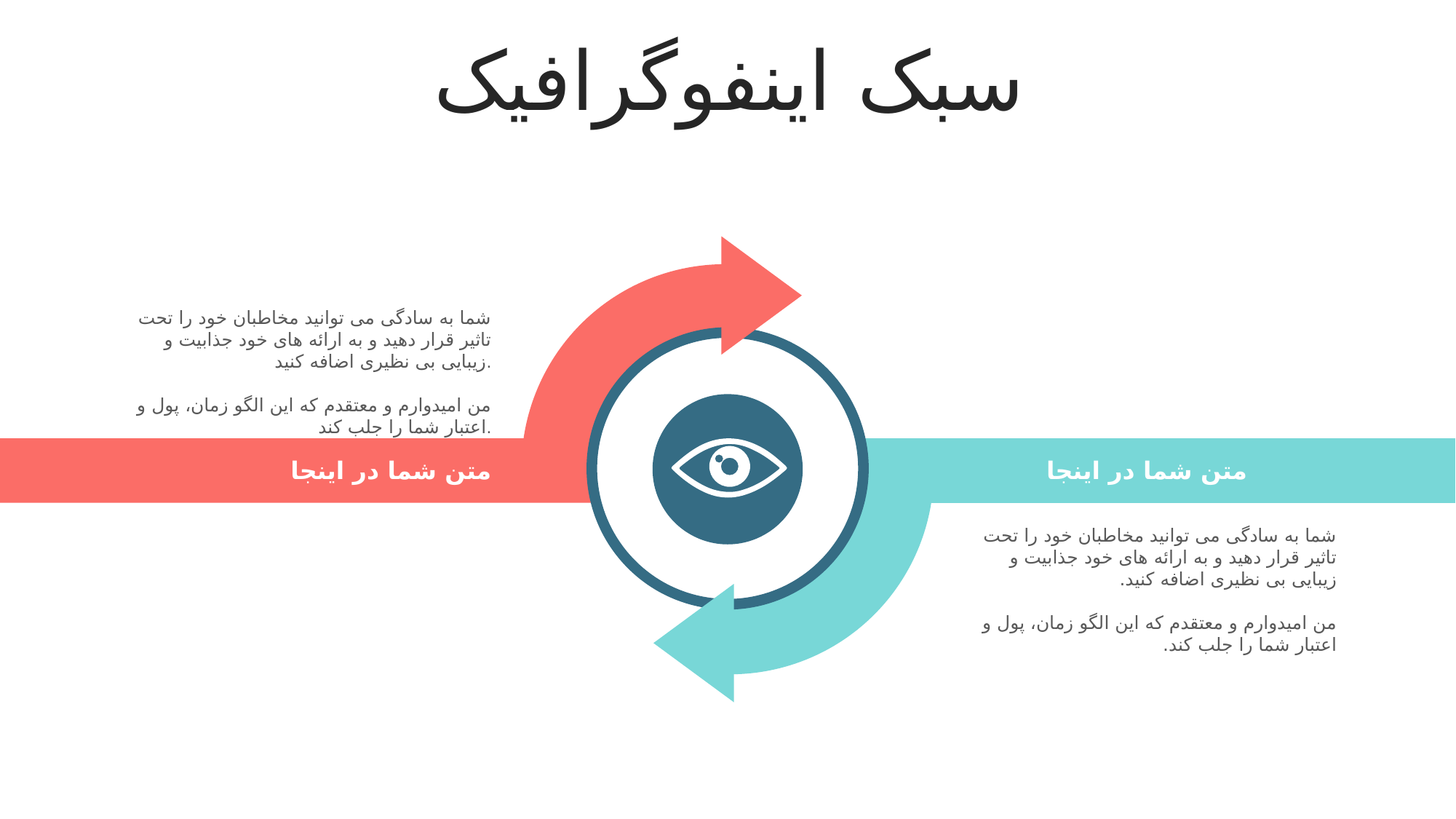

سبک اینفوگرافیک

شما به سادگی می توانید مخاطبان خود را تحت تاثیر قرار دهید و به ارائه های خود جذابیت و زیبایی بی نظیری اضافه کنید.

من امیدوارم و معتقدم که این الگو زمان، پول و اعتبار شما را جلب کند.

متن شما در اینجا
متن شما در اینجا
شما به سادگی می توانید مخاطبان خود را تحت تاثیر قرار دهید و به ارائه های خود جذابیت و زیبایی بی نظیری اضافه کنید.

من امیدوارم و معتقدم که این الگو زمان، پول و اعتبار شما را جلب کند.